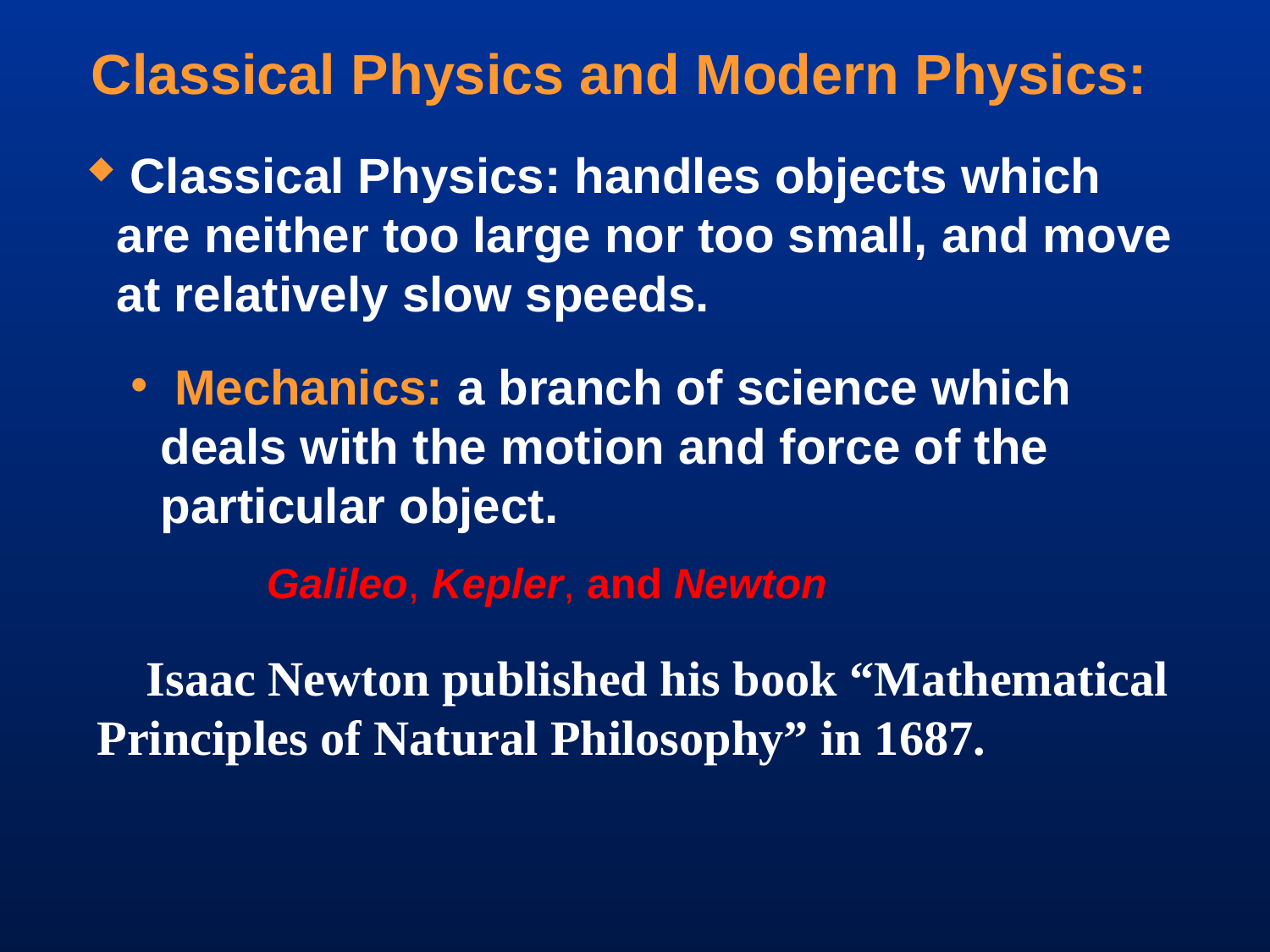

Classical Physics and Modern Physics:
 Classical Physics: handles objects which are neither too large nor too small, and move at relatively slow speeds.
 Mechanics: a branch of science which deals with the motion and force of the particular object.
Galileo, Kepler, and Newton
    Isaac Newton published his book “Mathematical Principles of Natural Philosophy” in 1687.